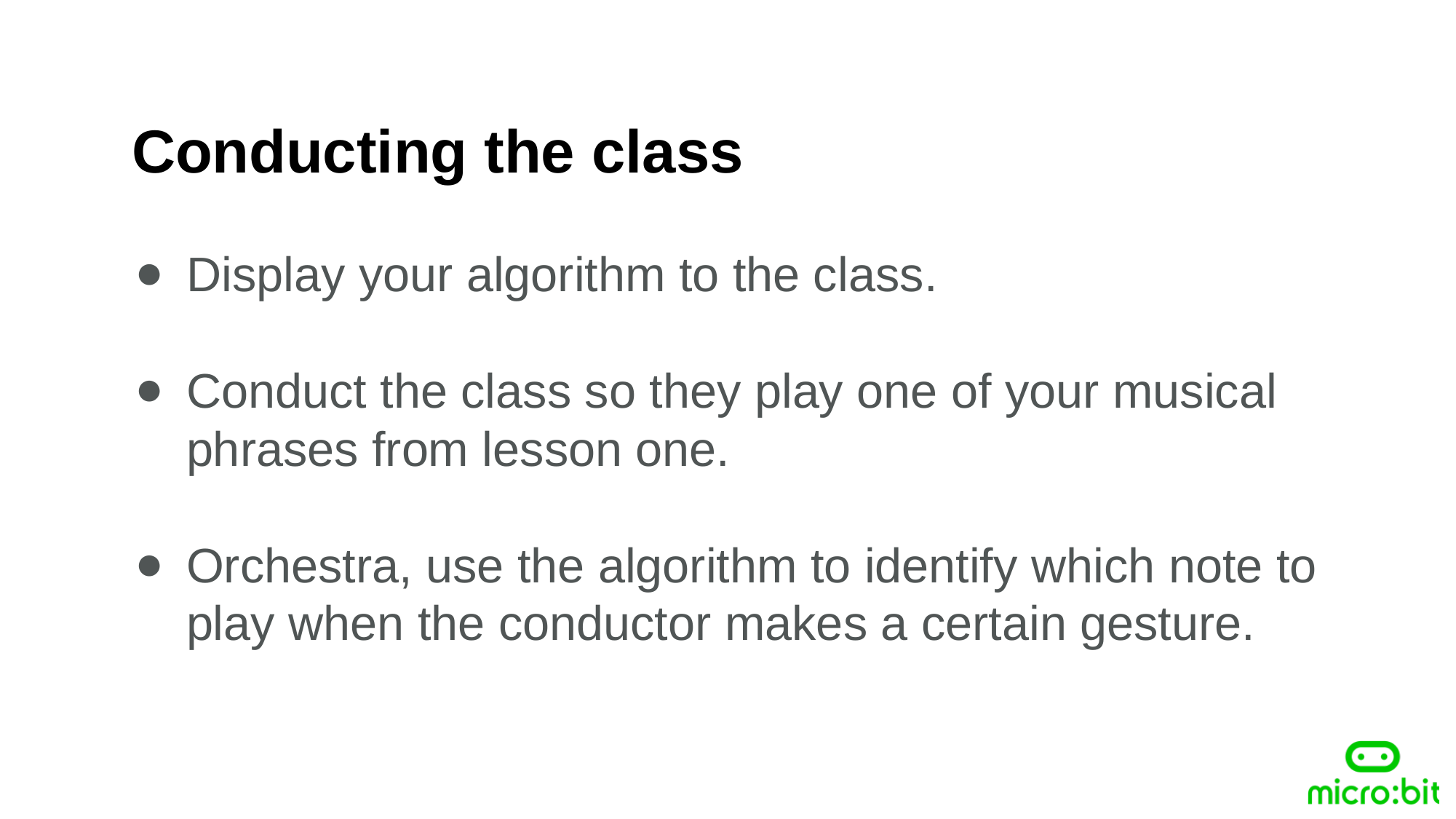

Conducting the class

Display your algorithm to the class.

Conduct the class so they play one of your musical phrases from lesson one.

Orchestra, use the algorithm to identify which note to play when the conductor makes a certain gesture.